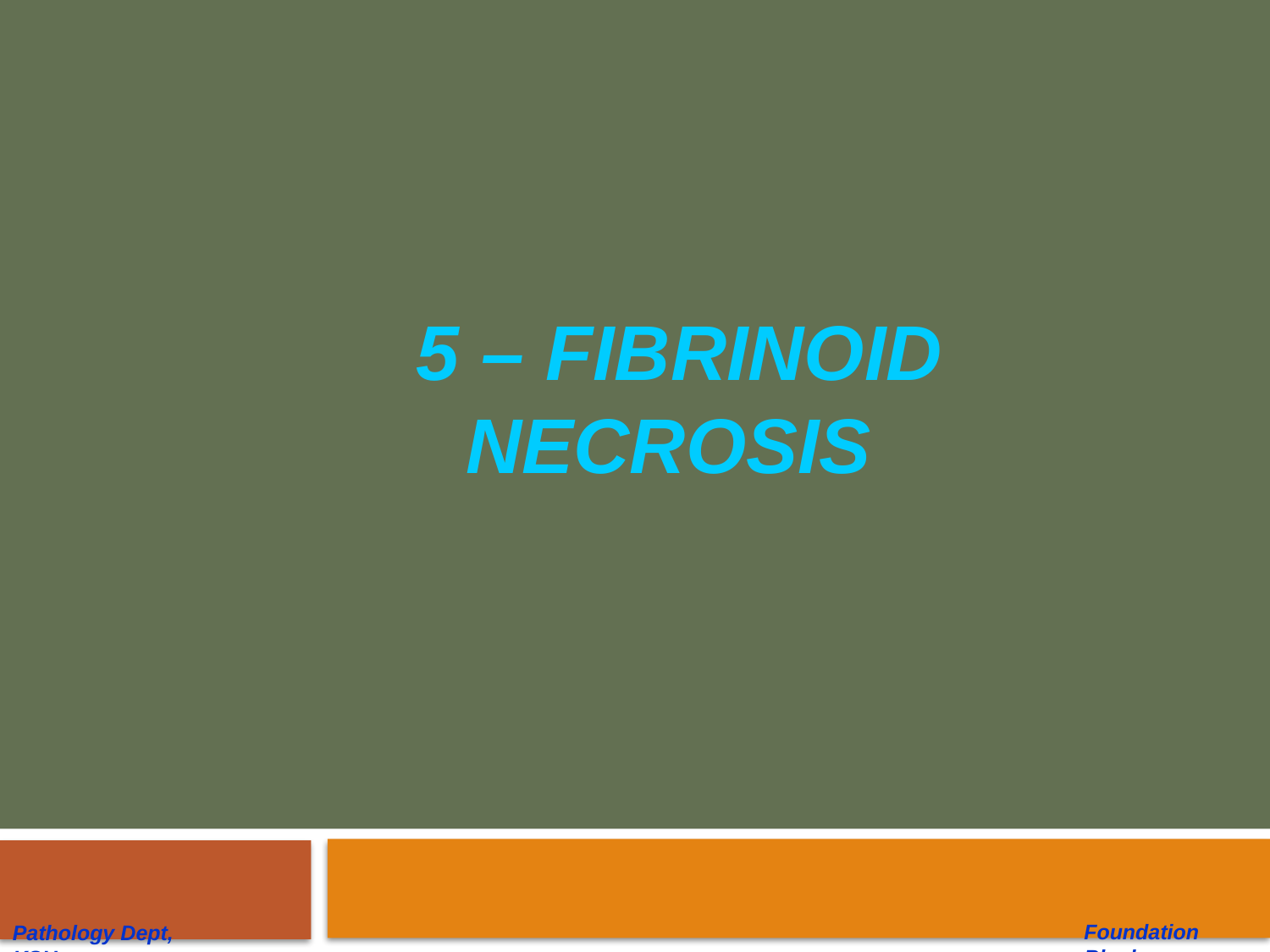

# 5 – Fibrinoid Necrosis
Foundation Block
Pathology Dept, KSU